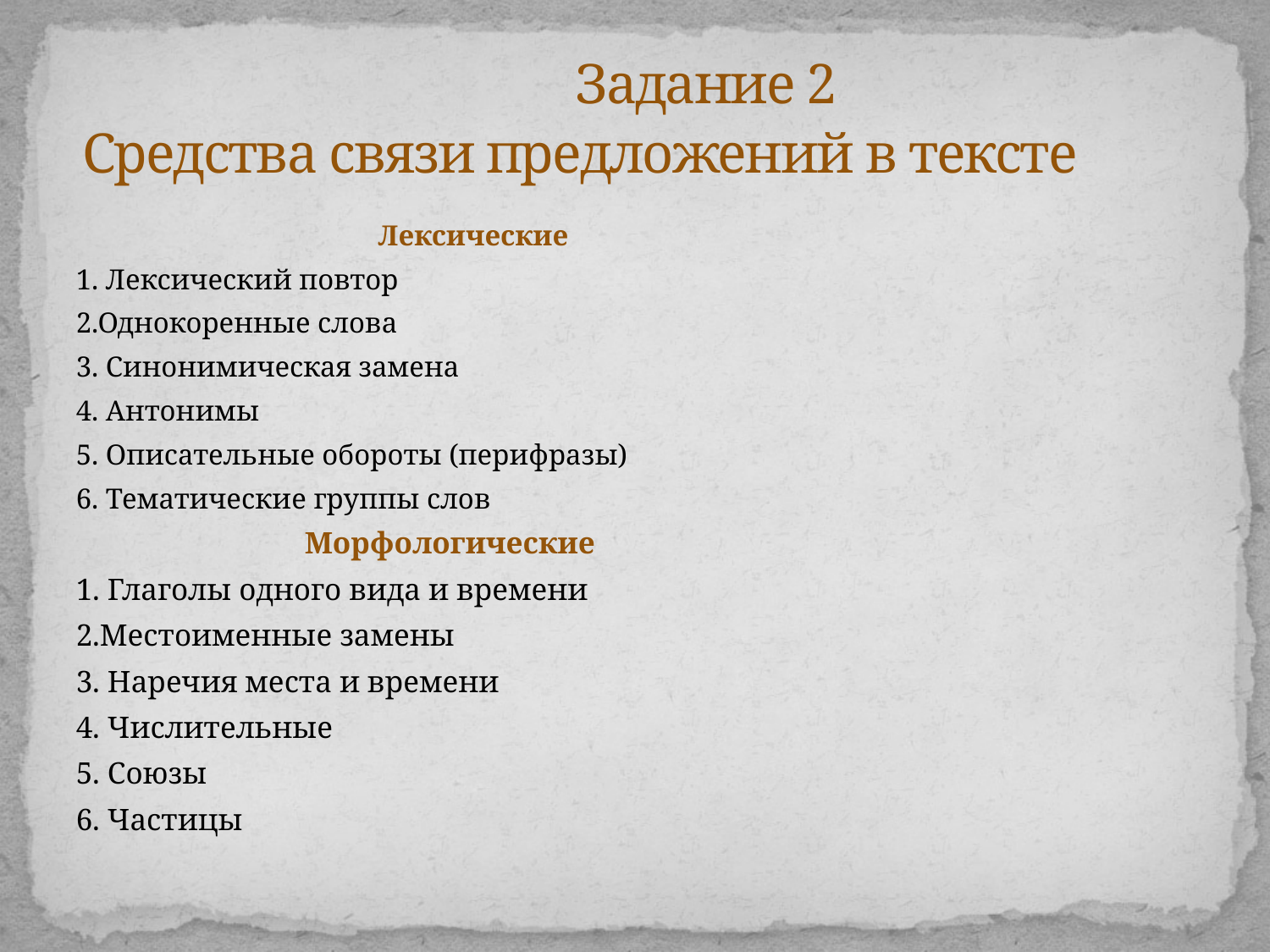

# Задание 2 Средства связи предложений в тексте
                                          Лексические
1. Лексический повтор
2.Однокоренные слова
3. Синонимическая замена
4. Антонимы
5. Описательные обороты (перифразы)
6. Тематические группы слов
                              Морфологические
1. Глаголы одного вида и времени
2.Местоименные замены
3. Наречия места и времени
4. Числительные
5. Союзы
6. Частицы